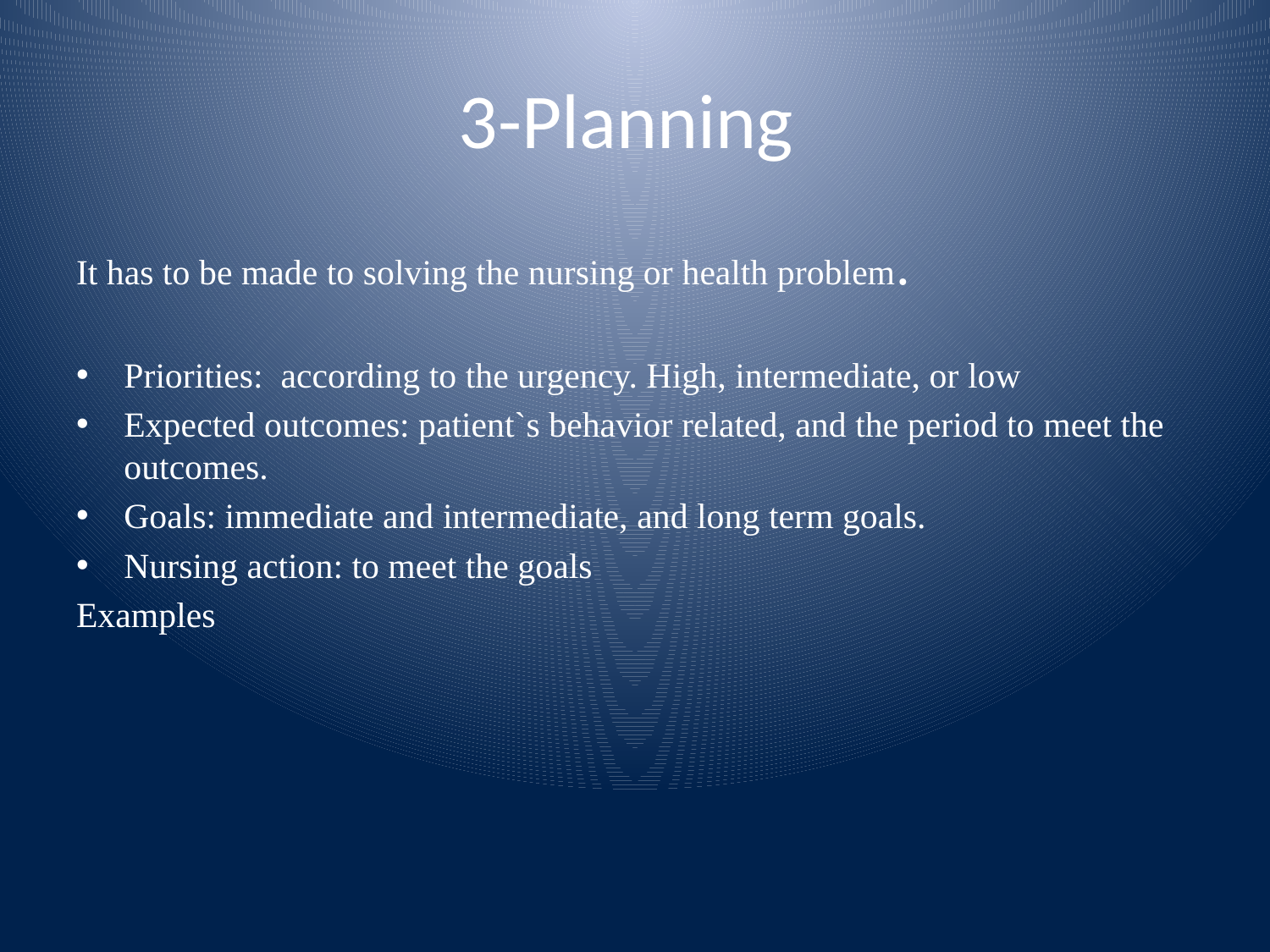

# 3-Planning
It has to be made to solving the nursing or health problem.

Priorities:  according to the urgency. High, intermediate, or low
Expected outcomes: patient`s behavior related, and the period to meet the outcomes.
Goals: immediate and intermediate, and long term goals.
Nursing action: to meet the goals
Examples